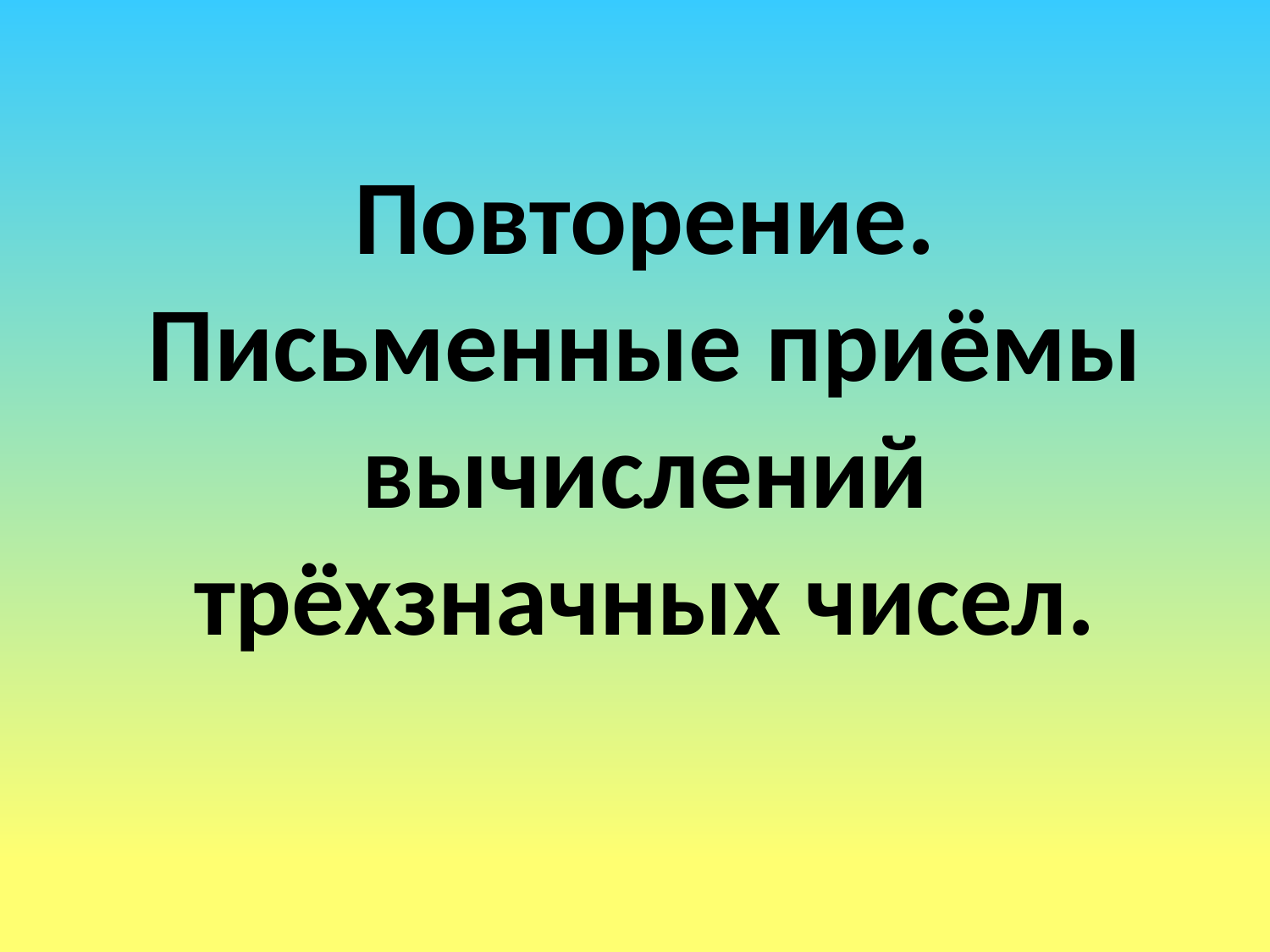

# Повторение. Письменные приёмы вычислений трёхзначных чисел.